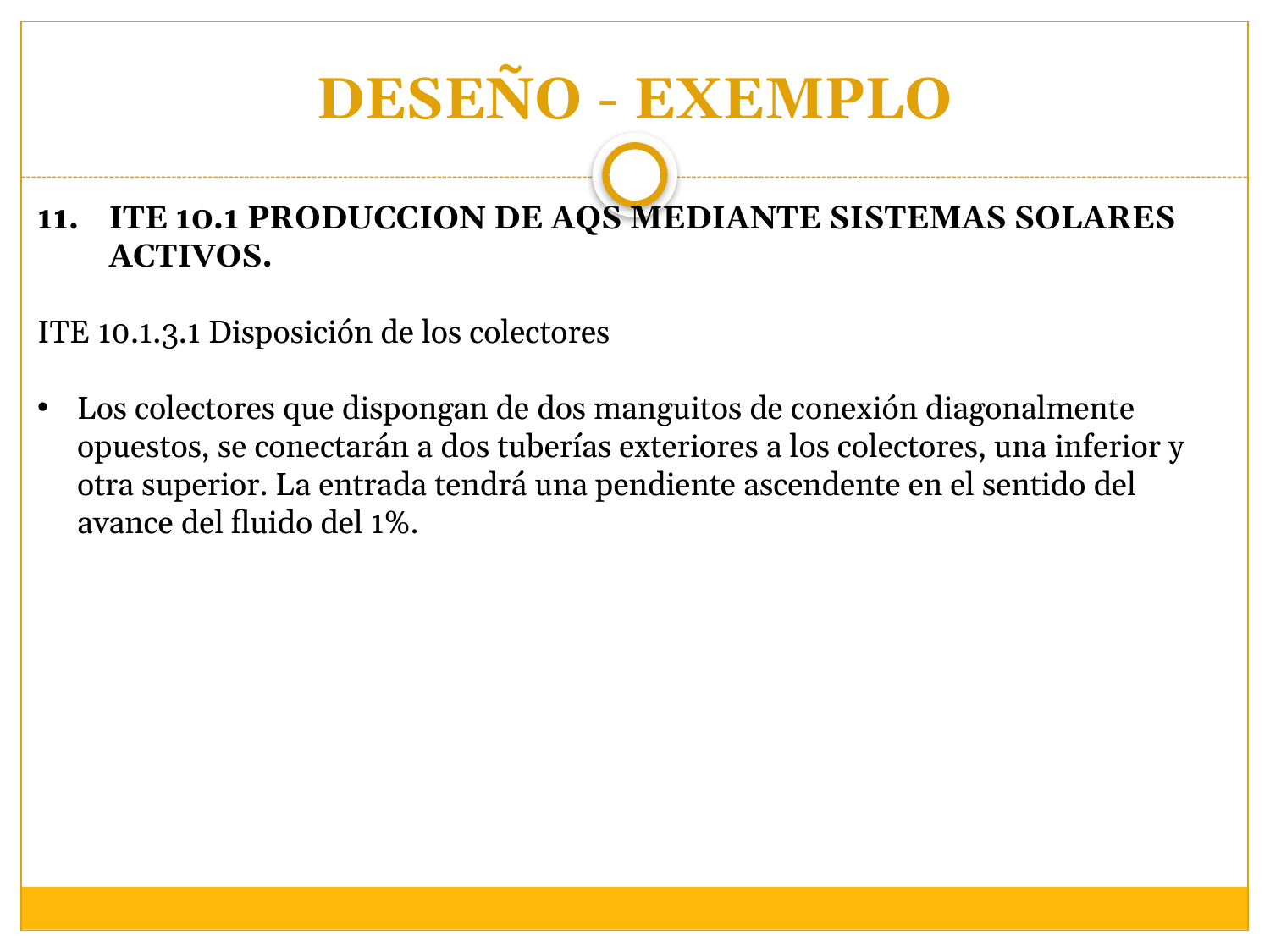

# DESEÑO - EXEMPLO
ITE 10.1 PRODUCCION DE AQS MEDIANTE SISTEMAS SOLARES ACTIVOS.

ITE 10.1.3.1 Disposición de los colectores

Los colectores que dispongan de dos manguitos de conexión diagonalmente opuestos, se conectarán a dos tuberías exteriores a los colectores, una inferior y otra superior. La entrada tendrá una pendiente ascendente en el sentido del avance del fluido del 1%.